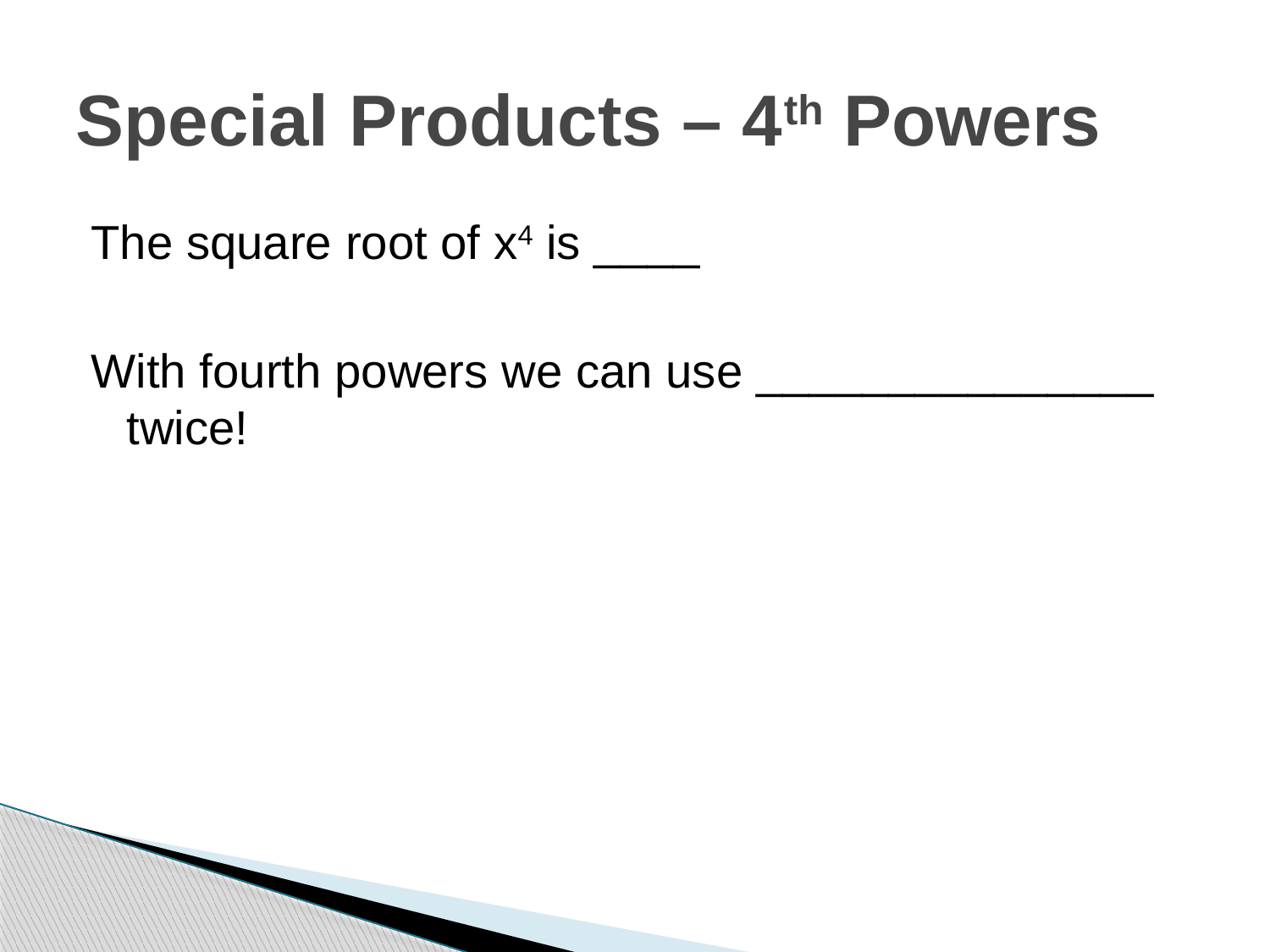

# Special Products – 4th Powers
The square root of x4 is ____

With fourth powers we can use _______________ twice!